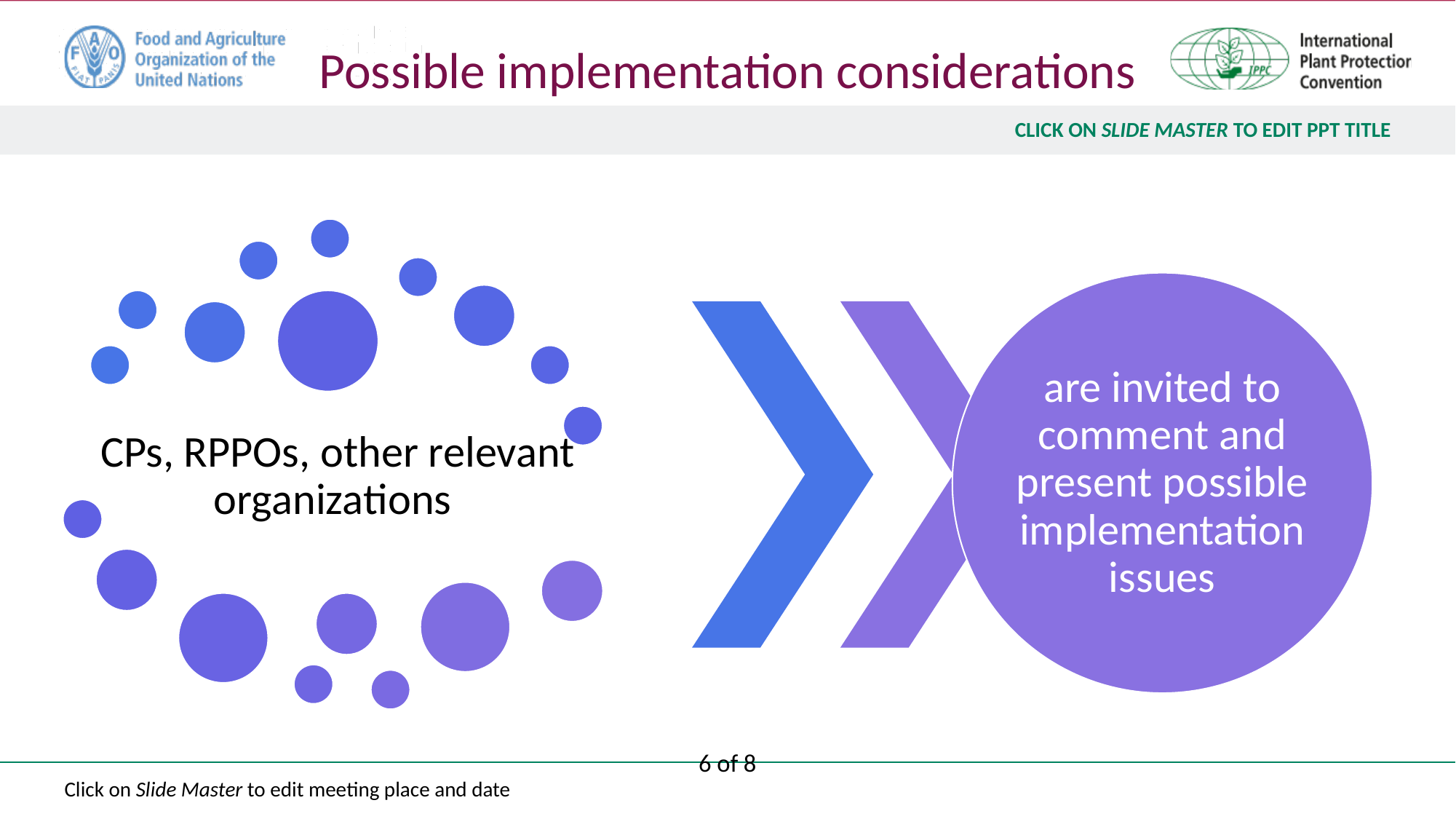

Possible implementation considerations
CPs, RPPOs, other relevant organizations
are invited to comment and present possible implementation issues
6 of 8